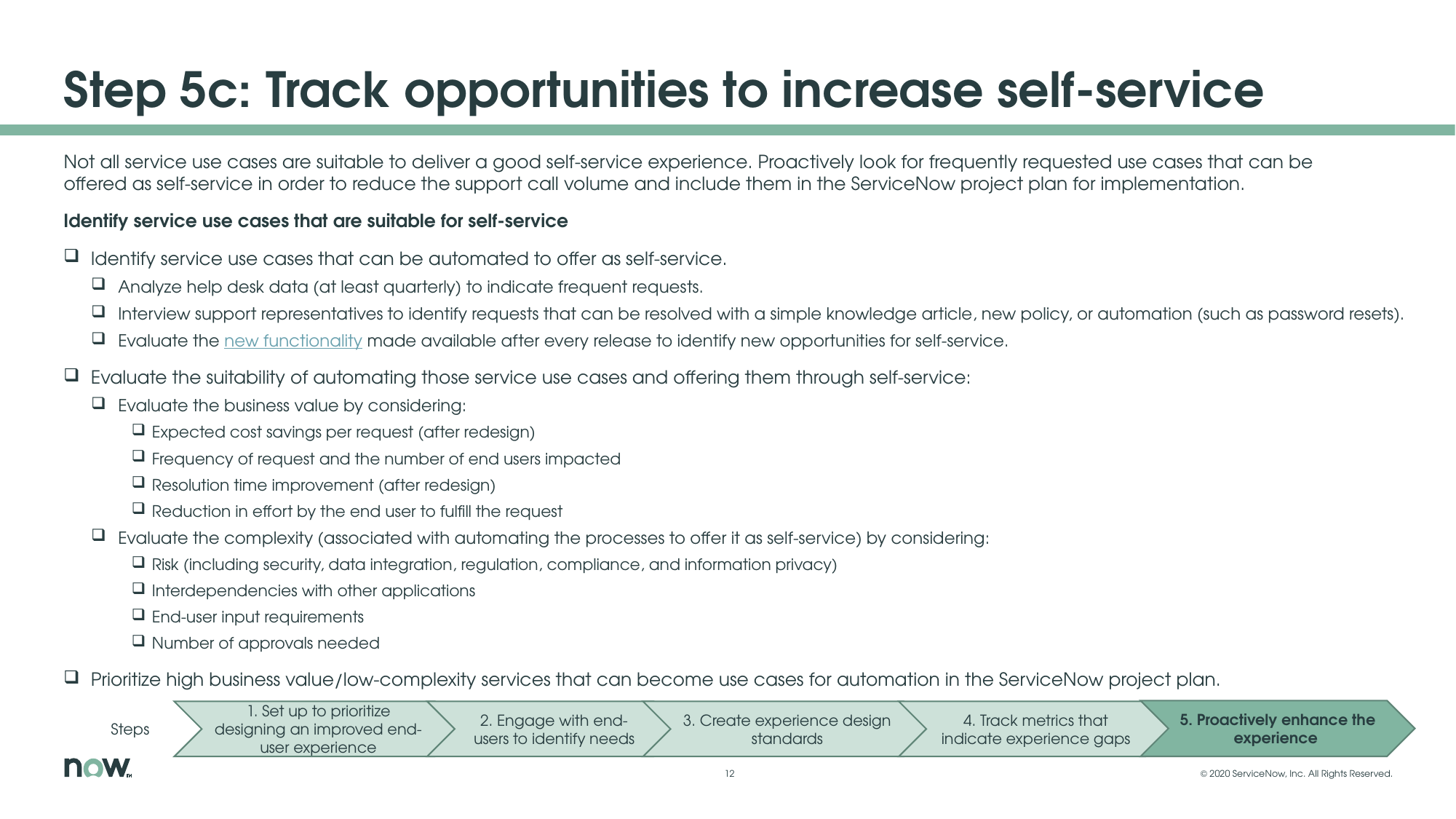

# Step 5c: Track opportunities to increase self-service

Not all service use cases are suitable to deliver a good self-service experience. Proactively look for frequently requested use cases that can be offered as self-service in order to reduce the support call volume and include them in the ServiceNow project plan for implementation.
Identify service use cases that are suitable for self-service
Identify service use cases that can be automated to offer as self-service.
Analyze help desk data (at least quarterly) to indicate frequent requests.
Interview support representatives to identify requests that can be resolved with a simple knowledge article, new policy, or automation (such as password resets).
Evaluate the new functionality made available after every release to identify new opportunities for self-service.
Evaluate the suitability of automating those service use cases and offering them through self-service:
Evaluate the business value by considering:
Expected cost savings per request (after redesign)
Frequency of request and the number of end users impacted
Resolution time improvement (after redesign)
Reduction in effort by the end user to fulfill the request
Evaluate the complexity (associated with automating the processes to offer it as self-service) by considering:
Risk (including security, data integration, regulation, compliance, and information privacy)
Interdependencies with other applications
End-user input requirements
Number of approvals needed
Prioritize high business value/low-complexity services that can become use cases for automation in the ServiceNow project plan.
5. Proactively enhance the experience
Steps
1. Set up to prioritize designing an improved end-user experience
2. Engage with end-users to identify needs
3. Create experience design standards
4. Track metrics that indicate experience gaps